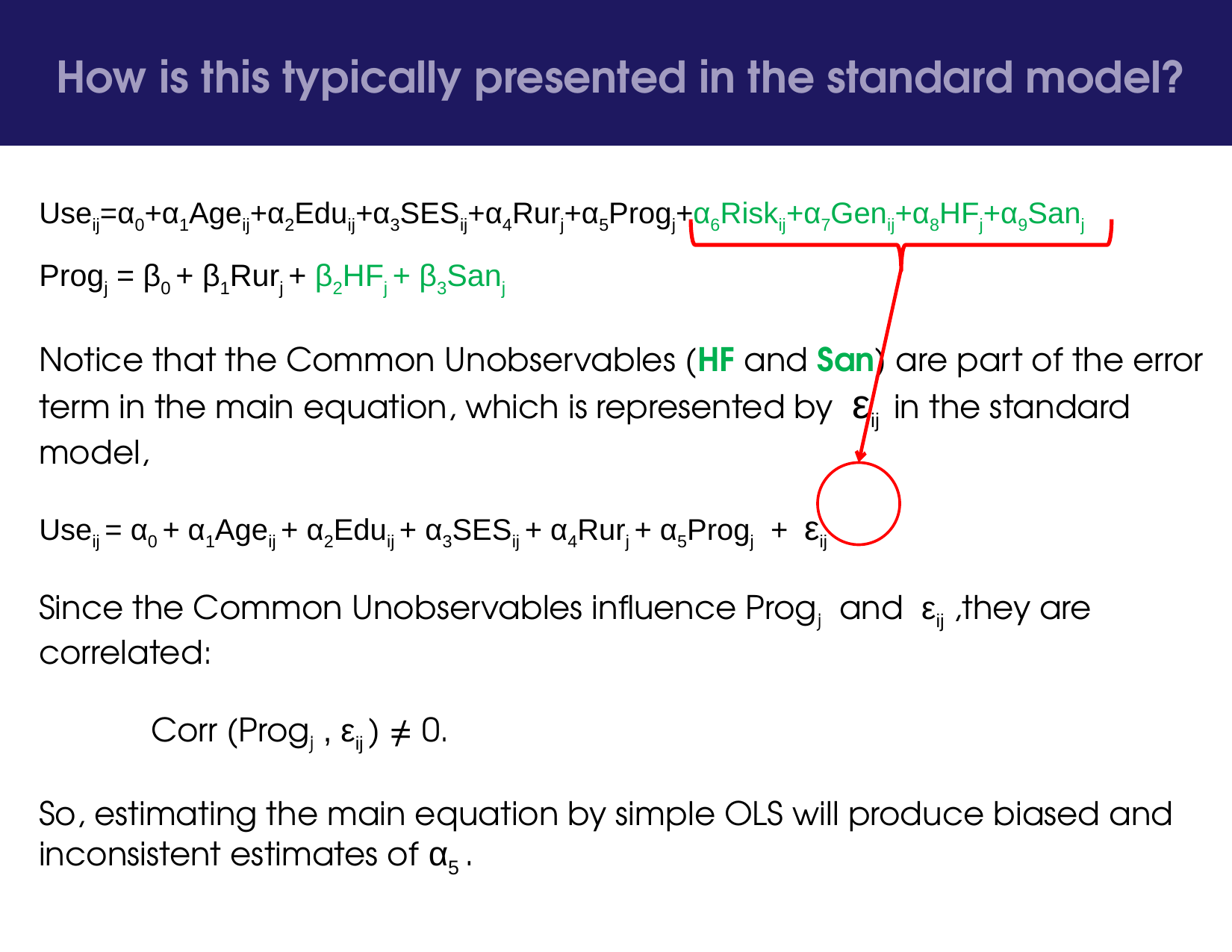

How is this typically presented in the standard model?

Useij=α0+α1Ageij+α2Eduij+α3SESij+α4Rurj+α5Progj+α6Riskij+α7Genij+α8HFj+α9Sanj
Progj = β0 + β1Rurj + β2HFj + β3Sanj

Notice that the Common Unobservables (HF and San) are part of the error term in the main equation, which is represented by  εij  in the standard model,

Useij = α0 + α1Ageij + α2Eduij + α3SESij + α4Rurj + α5Progj  +  εij

Since the Common Unobservables influence Progj  and  εij ,they are correlated:

	Corr (Progj , εij ) ≠ 0.

So, estimating the main equation by simple OLS will produce biased and inconsistent estimates of α5 .